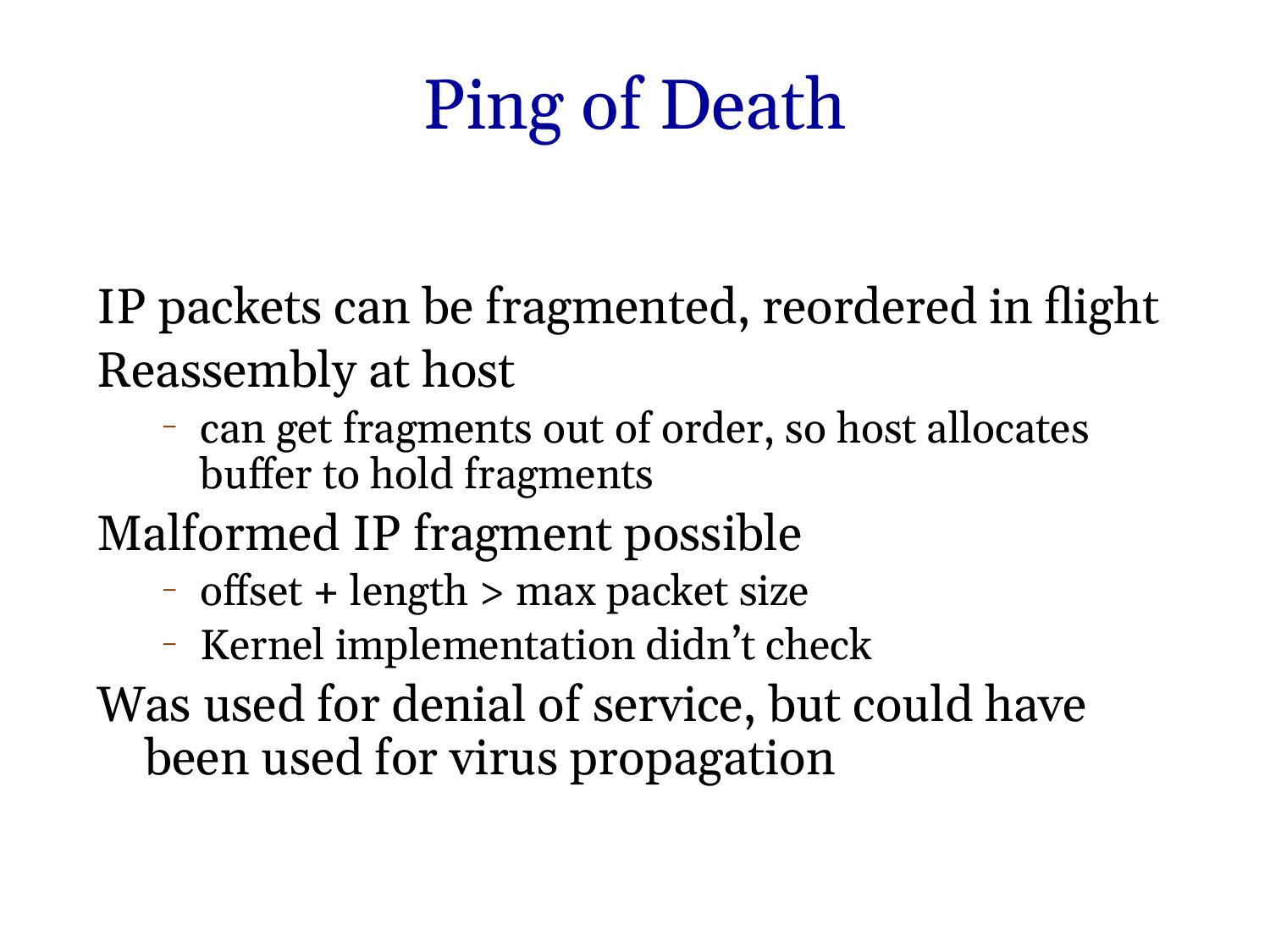

# Ping of Death
IP packets can be fragmented, reordered in flight
Reassembly at host
can get fragments out of order, so host allocates buffer to hold fragments
Malformed IP fragment possible
offset + length > max packet size
Kernel implementation didn’t check
Was used for denial of service, but could have been used for virus propagation